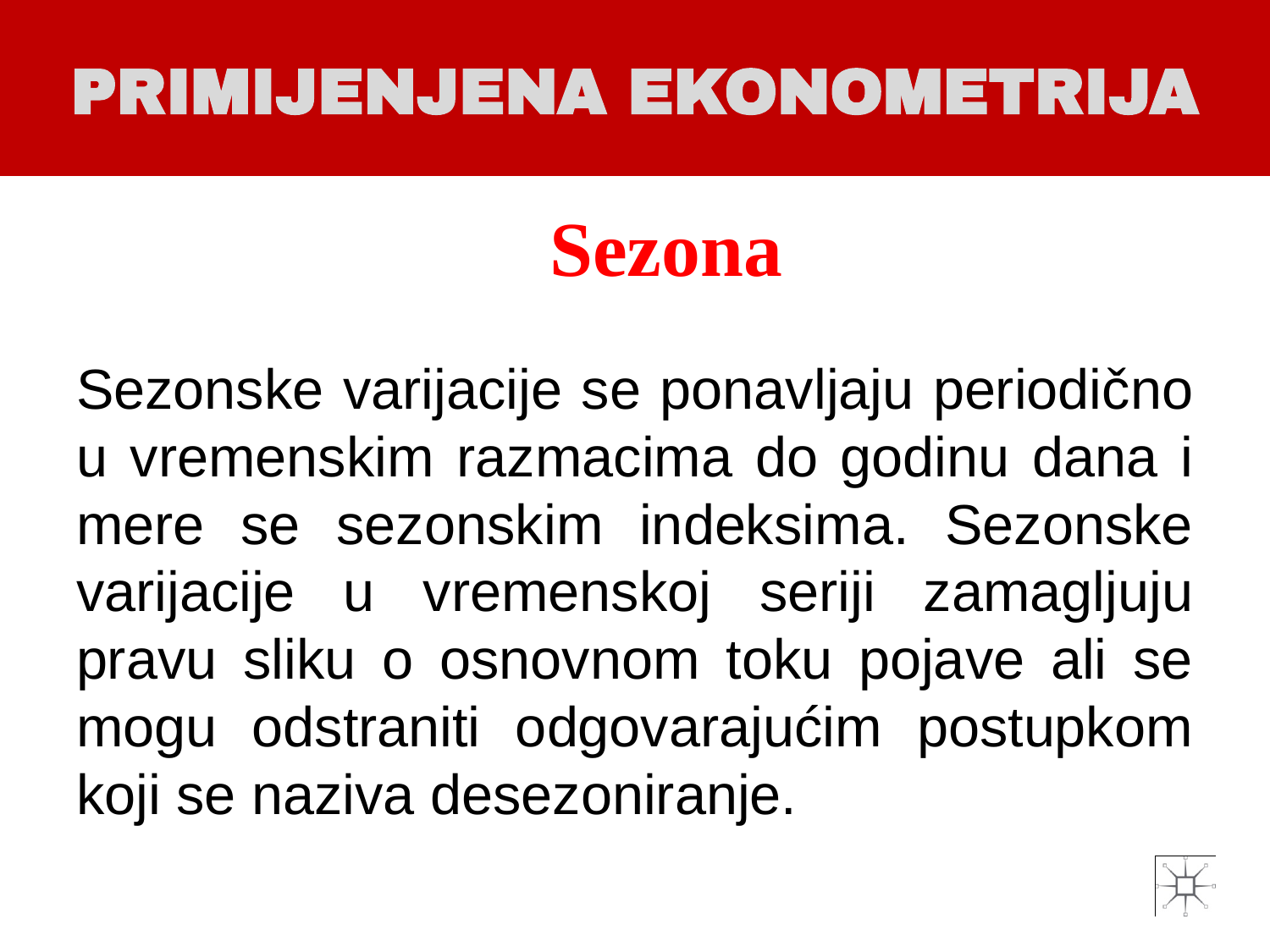

PRIMIJENJENA EKONOMETRIJA
# Sezona
Sezonske varijacije se ponavljaju periodično u vremenskim razmacima do godinu dana i mere se sezonskim indeksima. Sezonske varijacije u vremenskoj seriji zamagljuju pravu sliku o osnovnom toku pojave ali se mogu odstraniti odgovarajućim postupkom koji se naziva desezoniranje.